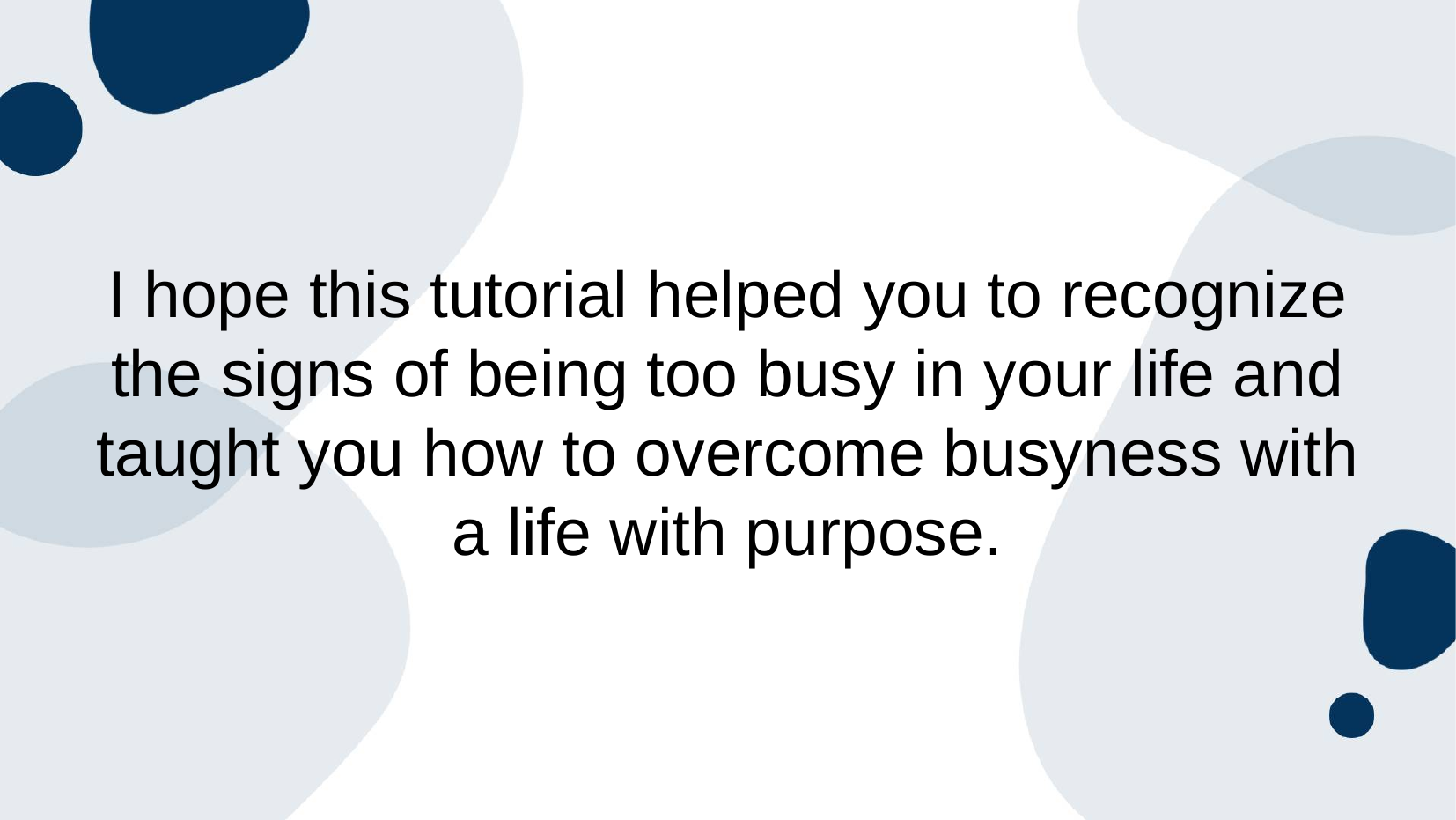

I hope this tutorial helped you to recognize the signs of being too busy in your life and taught you how to overcome busyness with a life with purpose.